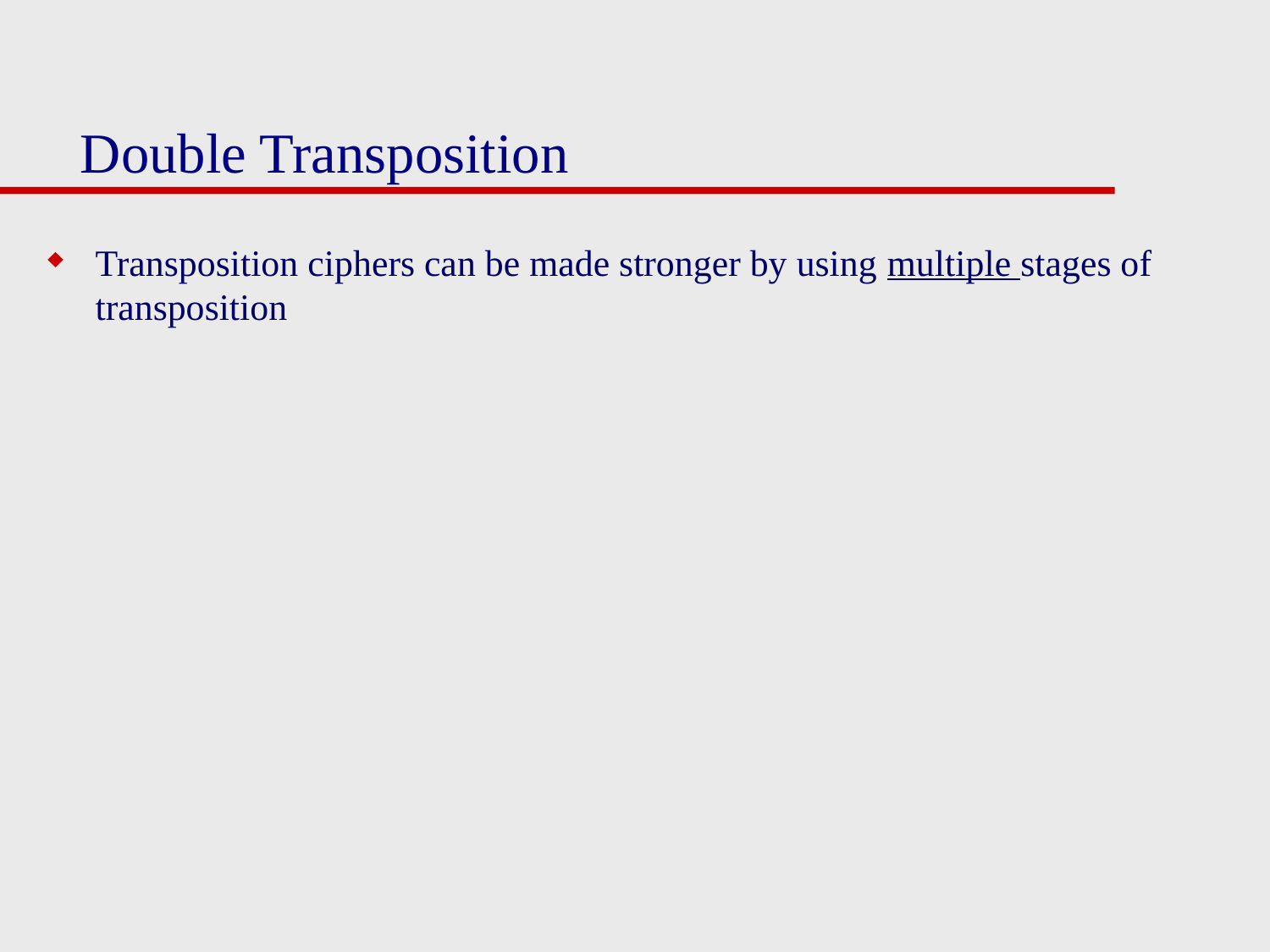

# Double Transposition
Transposition ciphers can be made stronger by using multiple stages of transposition